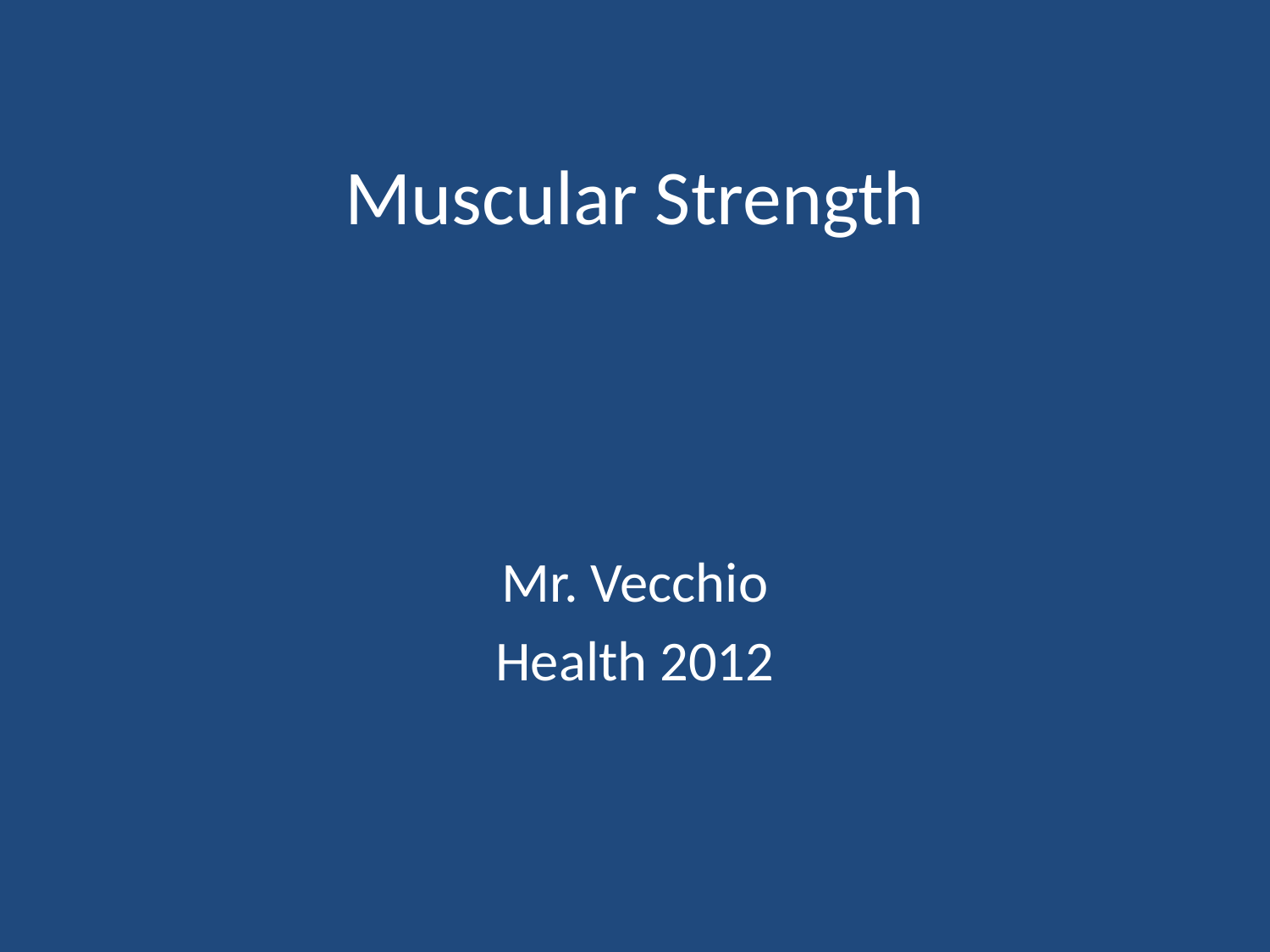

# Muscular Strength
Mr. Vecchio
Health 2012